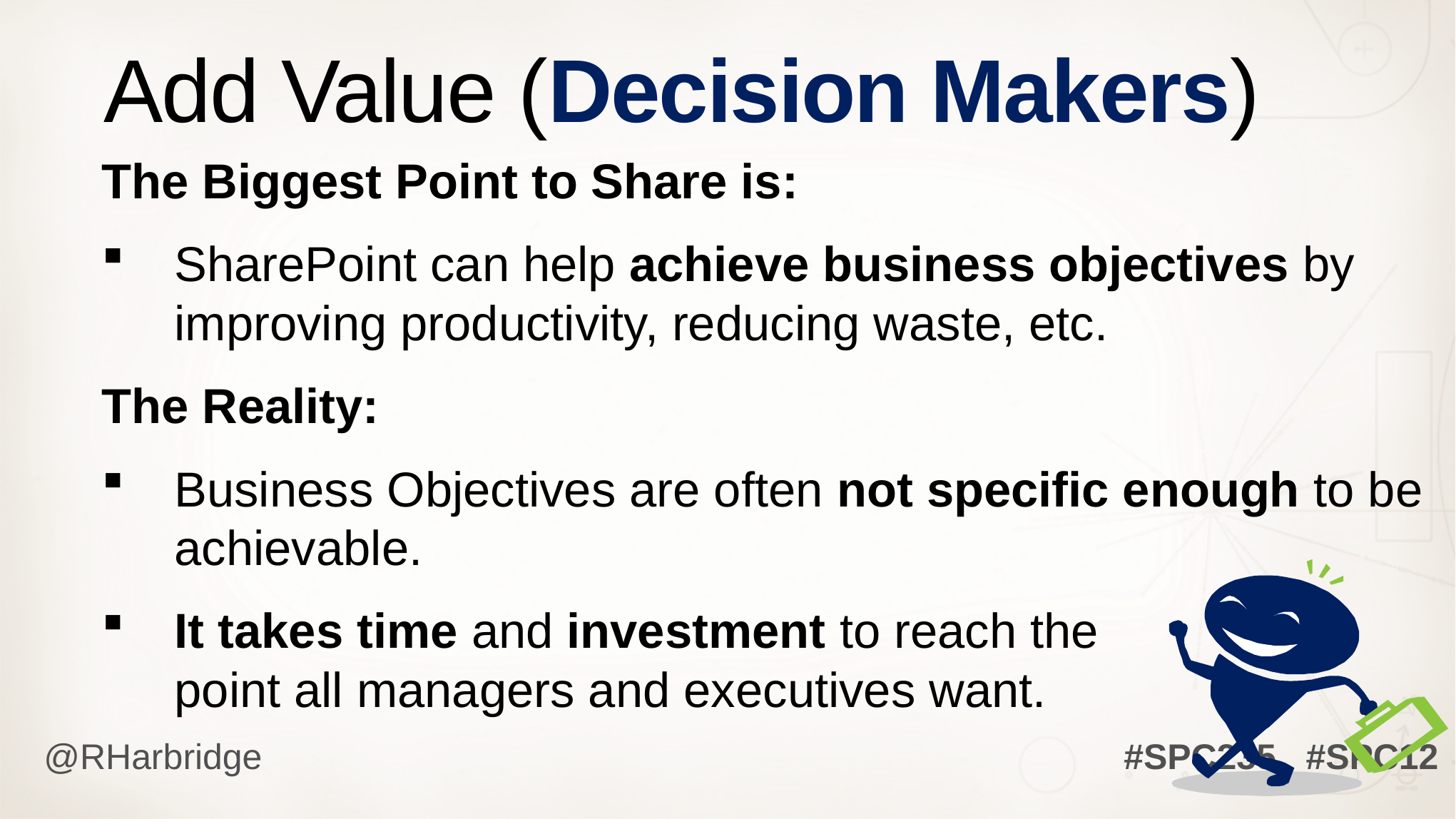

Add Value (Decision Makers)
The Biggest Point to Share is:
SharePoint can help achieve business objectives by improving productivity, reducing waste, etc.
The Reality:
Business Objectives are often not specific enough to be achievable.
It takes time and investment to reach the
point all managers and executives want.